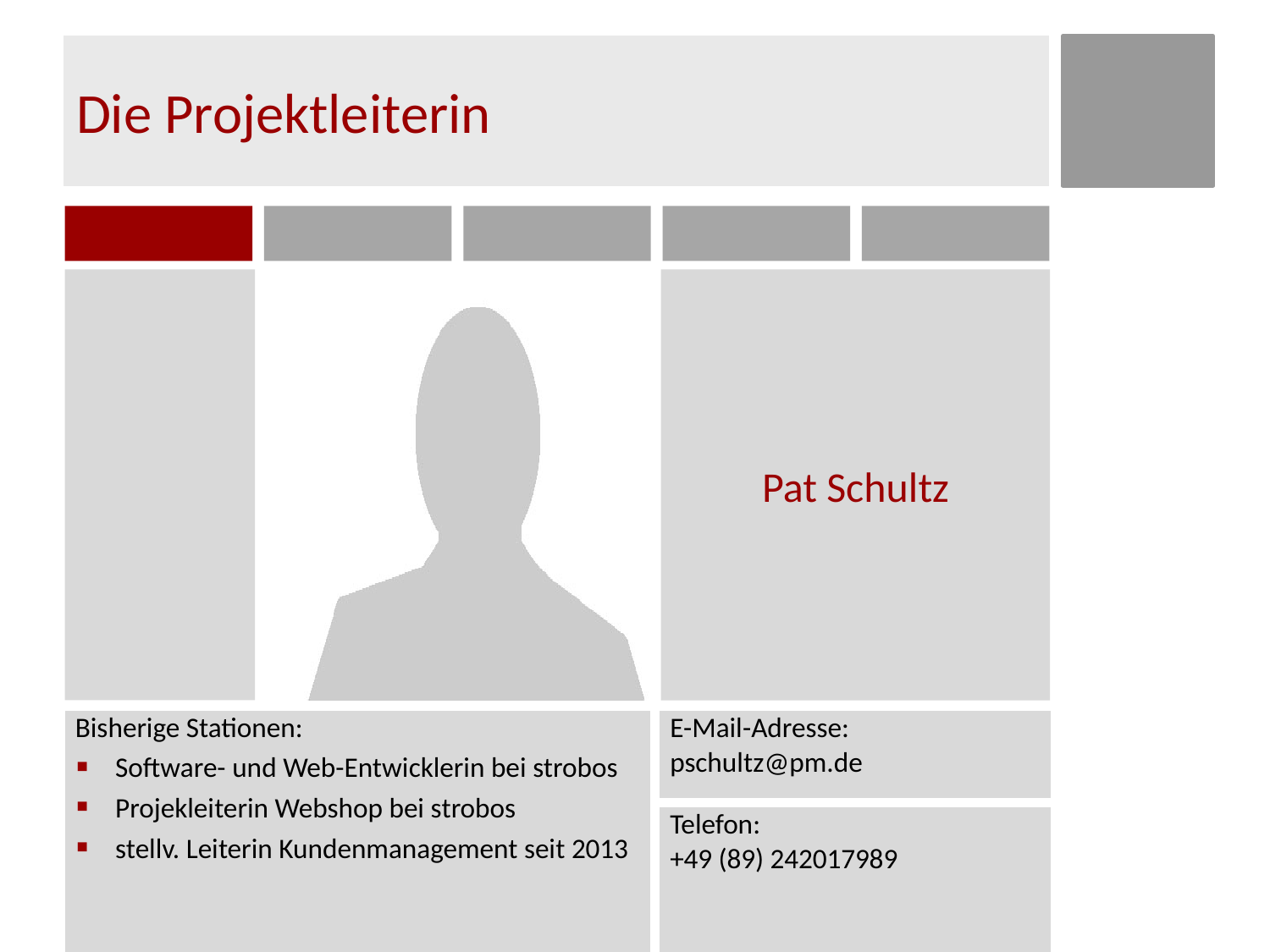

# Die Projektleiterin

Pat Schultz
| Bisherige Stationen: Software- und Web-Entwicklerin bei strobos Projekleiterin Webshop bei strobos stellv. Leiterin Kundenmanagement seit 2013 | E-Mail-Adresse: pschultz@pm.de |
| --- | --- |
|  | Telefon: +49 (89) 242017989 |